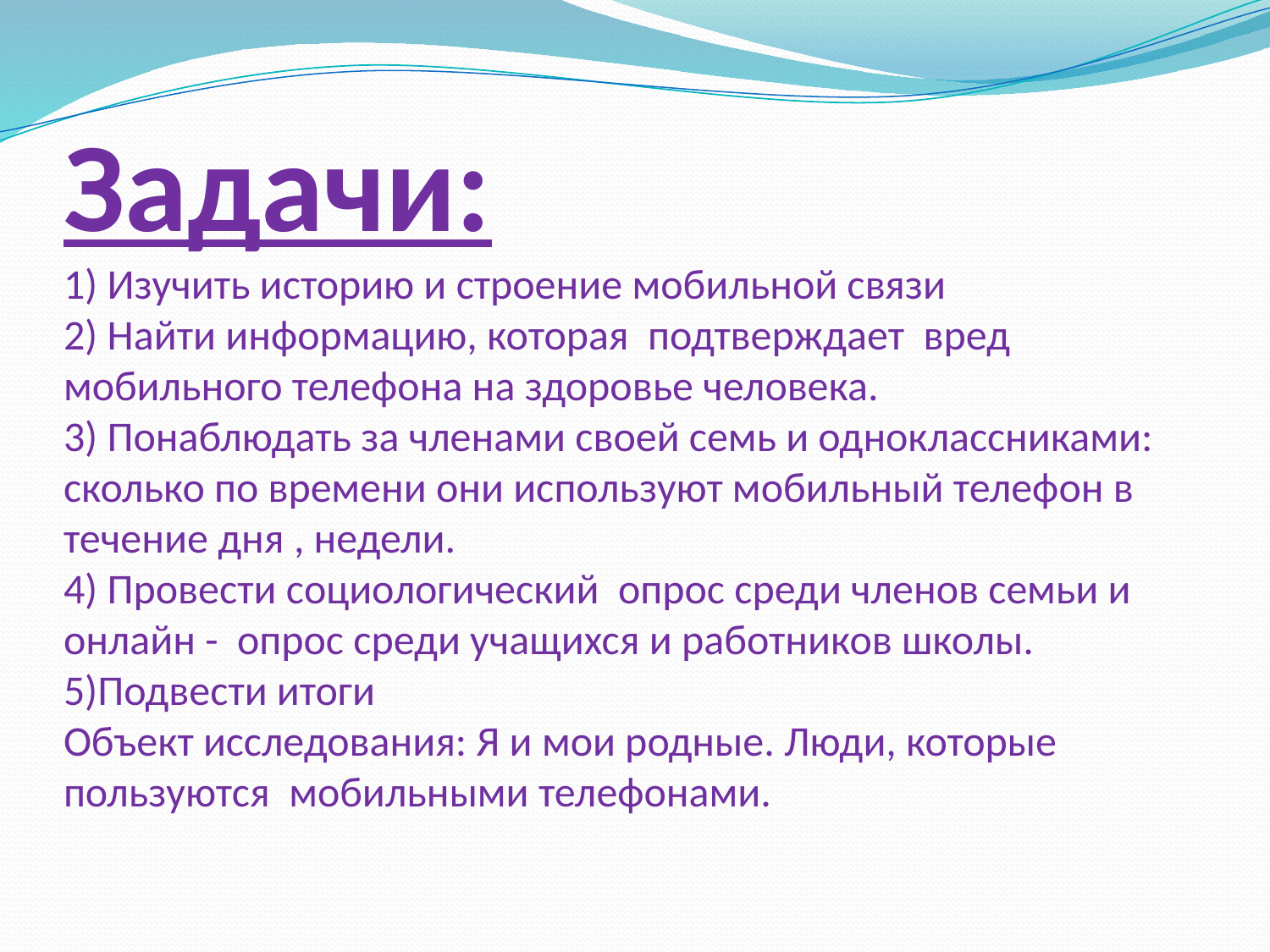

# Задачи: 1) Изучить историю и строение мобильной связи 2) Найти информацию, которая  подтверждает  вред мобильного телефона на здоровье человека. 3) Понаблюдать за членами своей семь и одноклассниками: сколько по времени они используют мобильный телефон в течение дня , недели. 4) Провести социологический  опрос среди членов семьи и  онлайн -  опрос среди учащихся и работников школы. 5)Подвести итоги Объект исследования: Я и мои родные. Люди, которые пользуются  мобильными телефонами.